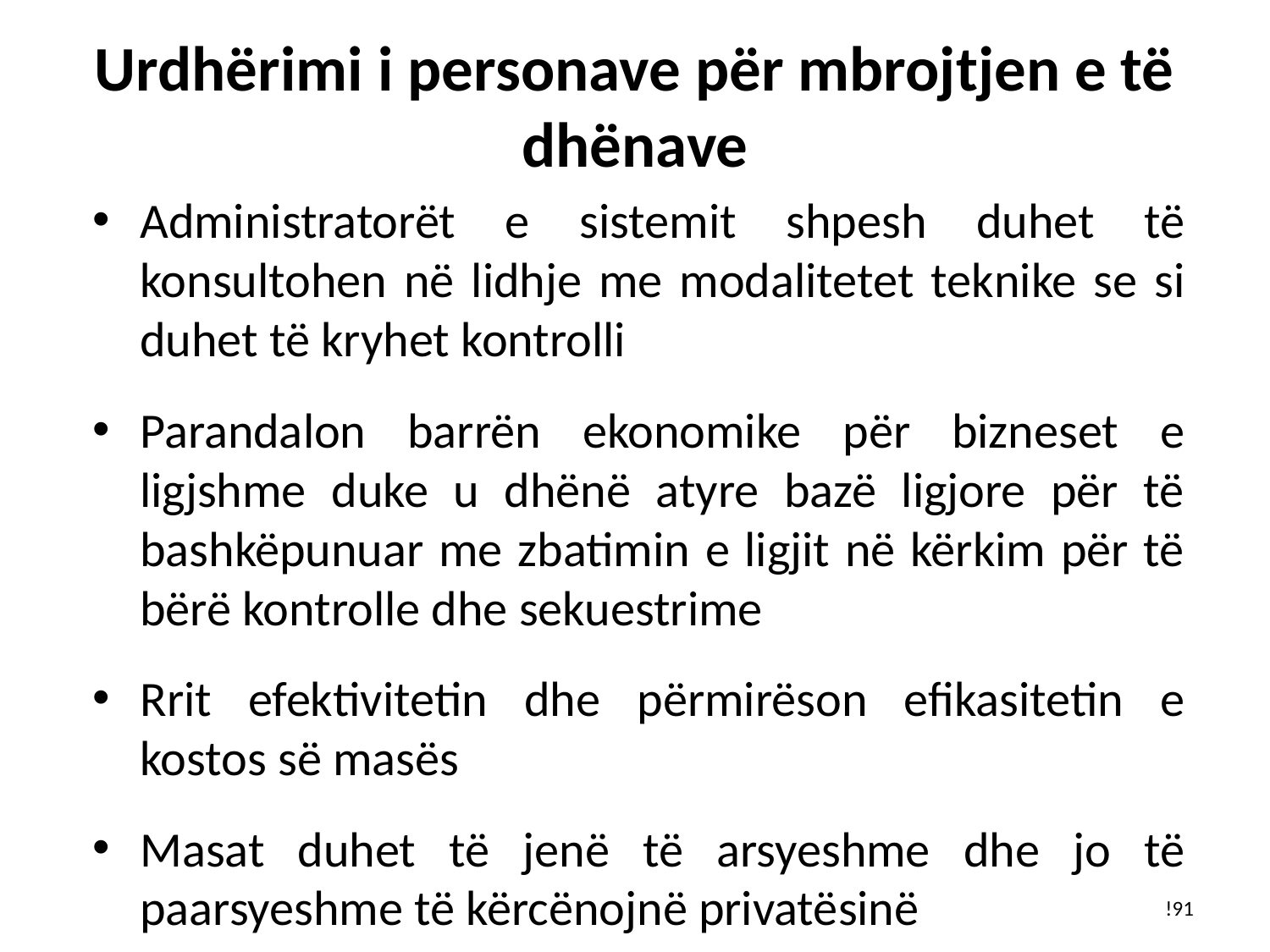

# Urdhërimi i personave për mbrojtjen e të dhënave
Administratorët e sistemit shpesh duhet të konsultohen në lidhje me modalitetet teknike se si duhet të kryhet kontrolli
Parandalon barrën ekonomike për bizneset e ligjshme duke u dhënë atyre bazë ligjore për të bashkëpunuar me zbatimin e ligjit në kërkim për të bërë kontrolle dhe sekuestrime
Rrit efektivitetin dhe përmirëson efikasitetin e kostos së masës
Masat duhet të jenë të arsyeshme dhe jo të paarsyeshme të kërcënojnë privatësinë
!91